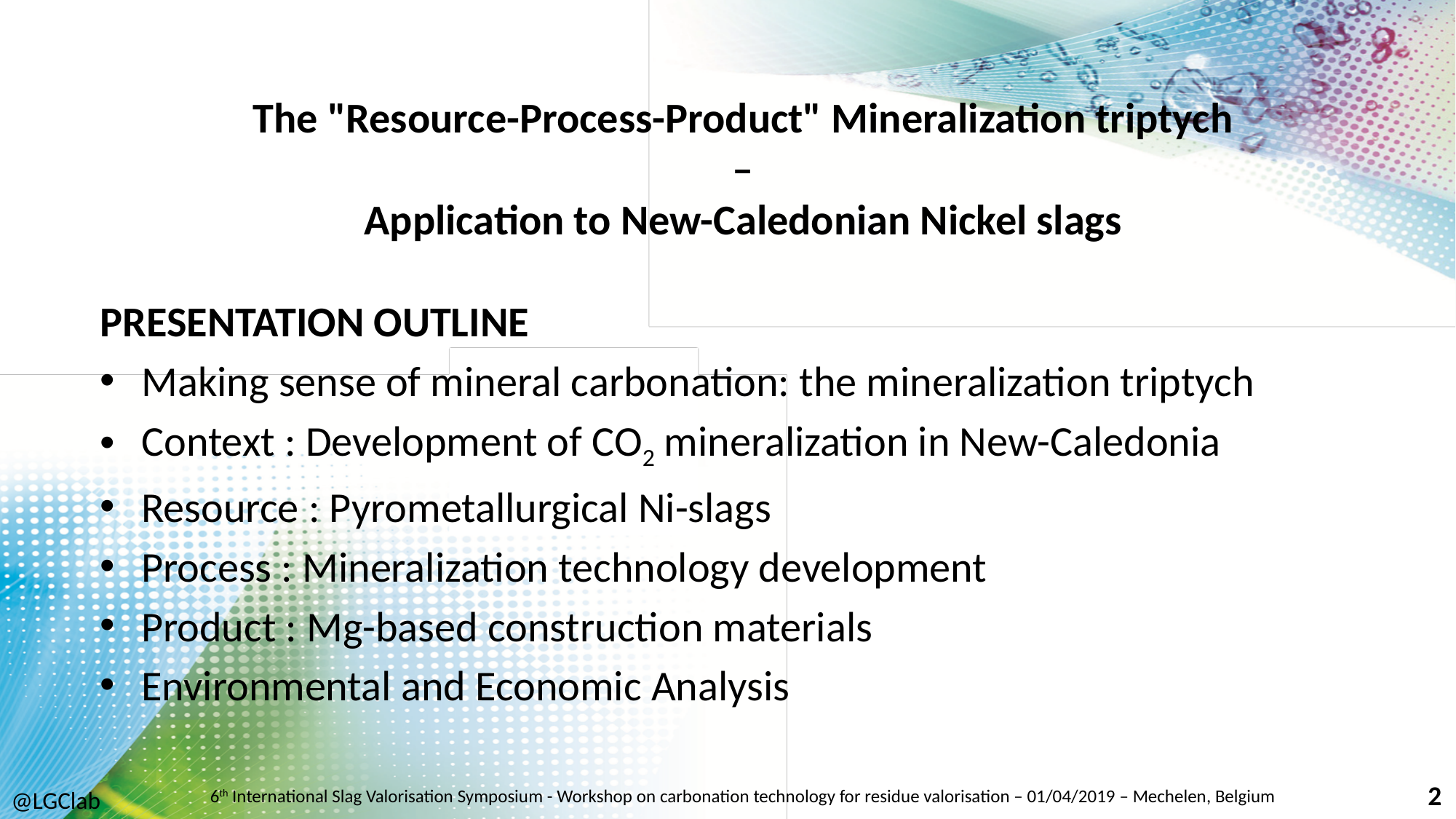

The "Resource-Process-Product" Mineralization triptych
–
Application to New-Caledonian Nickel slags
PRESENTATION OUTLINE
Making sense of mineral carbonation: the mineralization triptych
Context : Development of CO2 mineralization in New-Caledonia
Resource : Pyrometallurgical Ni-slags
Process : Mineralization technology development
Product : Mg-based construction materials
Environmental and Economic Analysis
2
@LGClab